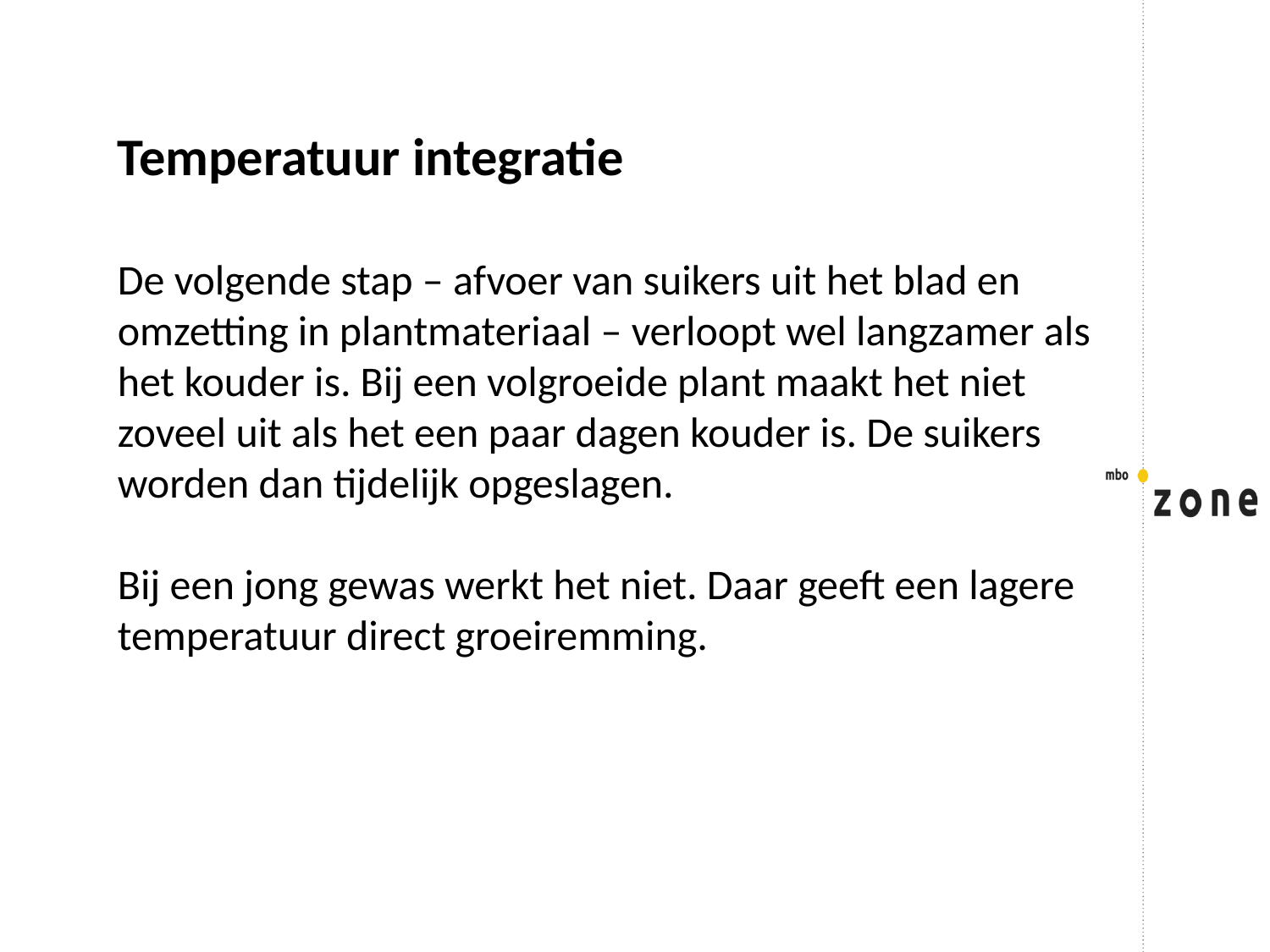

Temperatuur integratie
De volgende stap – afvoer van suikers uit het blad en omzetting in plantmateriaal – verloopt wel langzamer als het kouder is. Bij een volgroeide plant maakt het niet zoveel uit als het een paar dagen kouder is. De suikers worden dan tijdelijk opgeslagen.

Bij een jong gewas werkt het niet. Daar geeft een lagere temperatuur direct groeiremming.